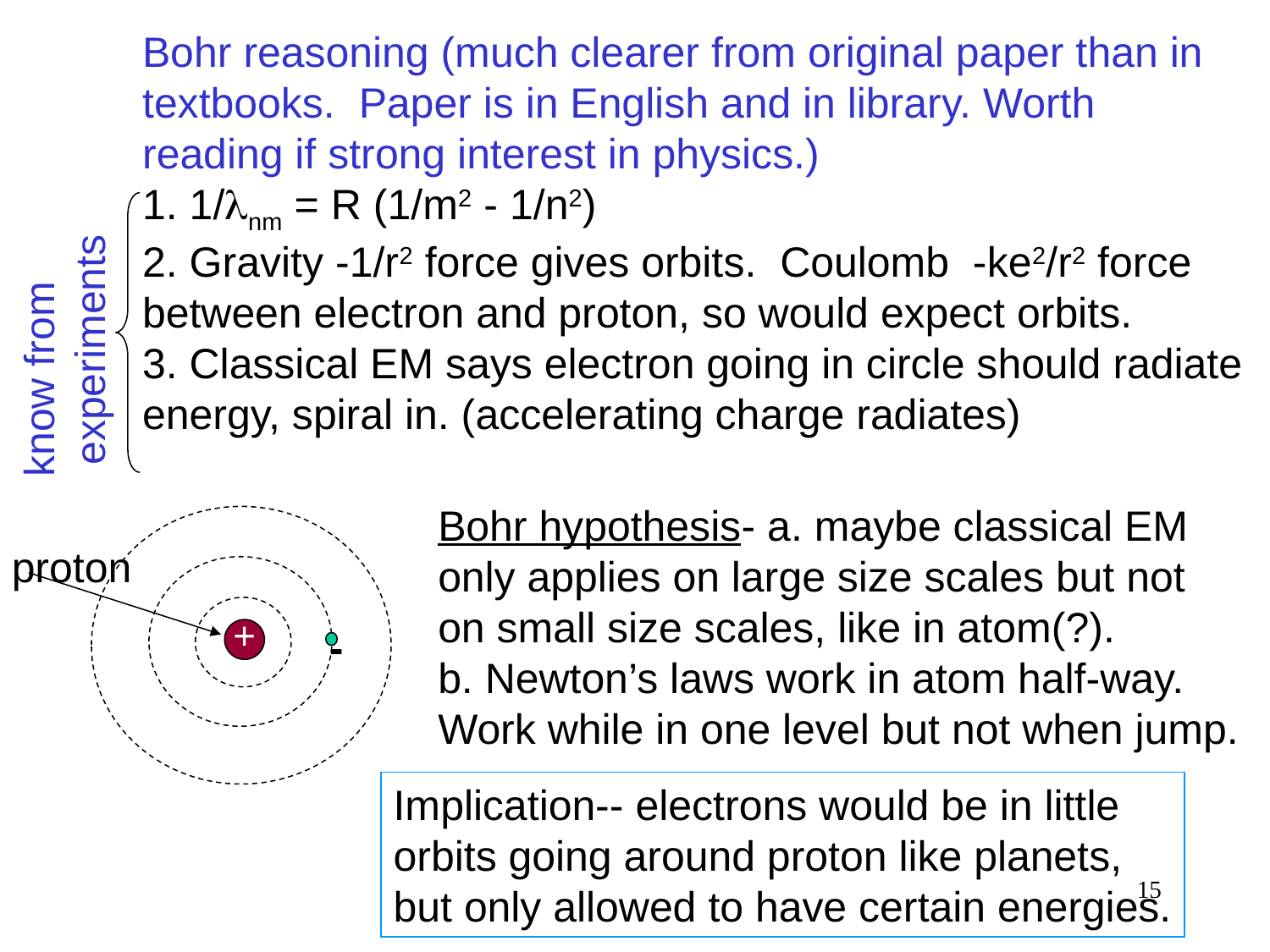

Bohr reasoning (much clearer from original paper than in textbooks.  Paper is in English and in library. Worth reading if strong interest in physics.)
1. 1/λnm = R (1/m2 - 1/n2)
2. Gravity -1/r2 force gives orbits.  Coulomb  -ke2/r2 force between electron and proton, so would expect orbits.
3. Classical EM says electron going in circle should radiate energy, spiral in. (accelerating charge radiates)

know from
 experiments

Bohr hypothesis- a. maybe classical EM
only applies on large size scales but not
on small size scales, like in atom(?).
b. Newton’s laws work in atom half-way.
Work while in one level but not when jump.

 proton

-
+

Implication-- electrons would be in little
orbits going around proton like planets,
but only allowed to have certain energies.
15